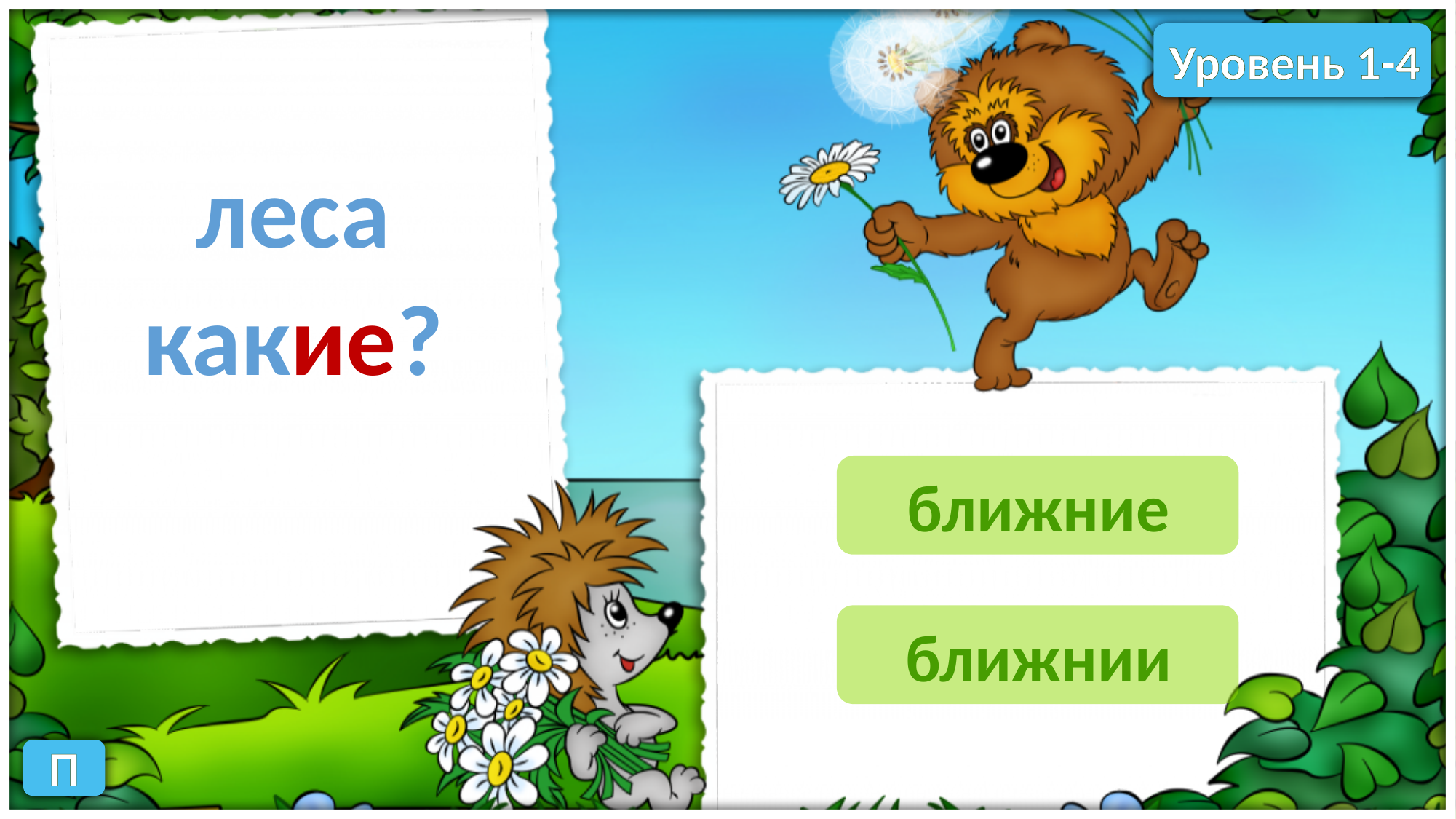

Уровень 1-4
леса
какие?

ближние

ближнии
П